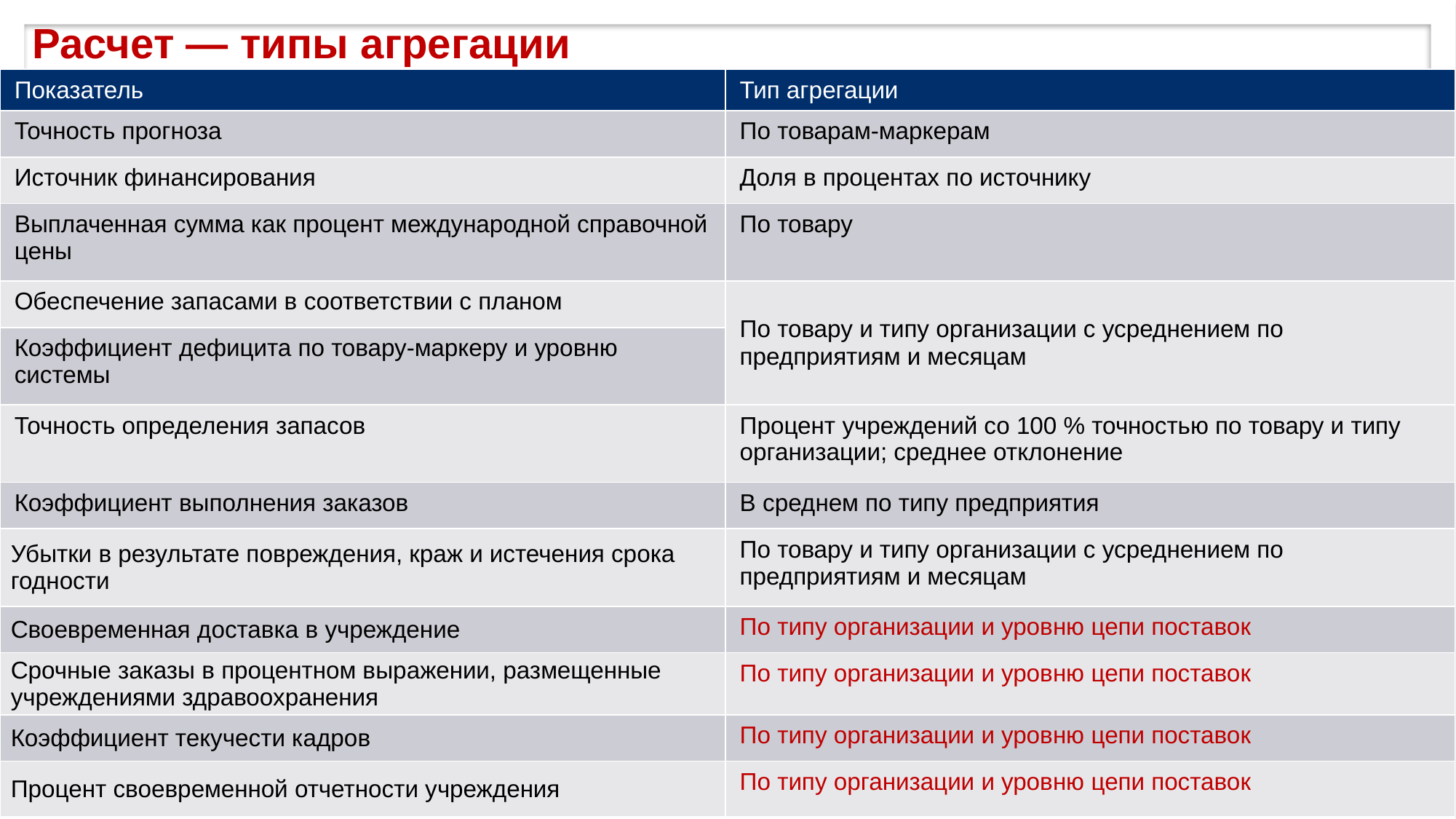

# Расчет ― типы агрегации
| Показатель | Тип агрегации |
| --- | --- |
| Точность прогноза | По товарам-маркерам |
| Источник финансирования | Доля в процентах по источнику |
| Выплаченная сумма как процент международной справочной цены | По товару |
| Обеспечение запасами в соответствии с планом | По товару и типу организации с усреднением по предприятиям и месяцам |
| Коэффициент дефицита по товару-маркеру и уровню системы |  |
| Точность определения запасов | Процент учреждений со 100 % точностью по товару и типу организации; среднее отклонение |
| Коэффициент выполнения заказов | В среднем по типу предприятия |
| Убытки в результате повреждения, краж и истечения срока годности | По товару и типу организации с усреднением по предприятиям и месяцам |
| Своевременная доставка в учреждение | По типу организации и уровню цепи поставок |
| Срочные заказы в процентном выражении, размещенные учреждениями здравоохранения | По типу организации и уровню цепи поставок |
| Коэффициент текучести кадров | По типу организации и уровню цепи поставок |
| Процент своевременной отчетности учреждения | По типу организации и уровню цепи поставок |

3